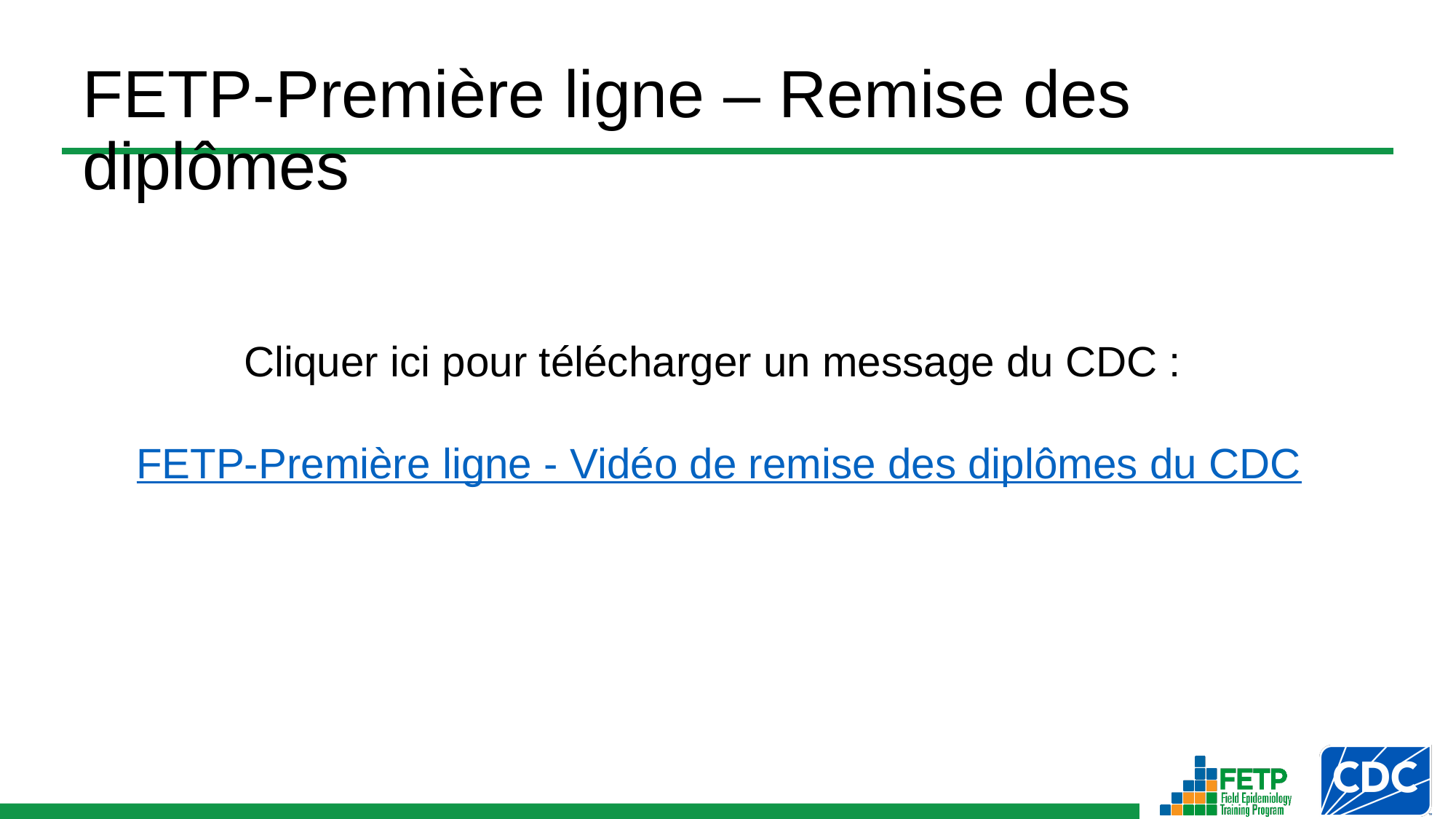

# FETP-Première ligne – Remise des diplômes

Cliquer ici pour télécharger un message du CDC :
FETP-Première ligne - Vidéo de remise des diplômes du CDC